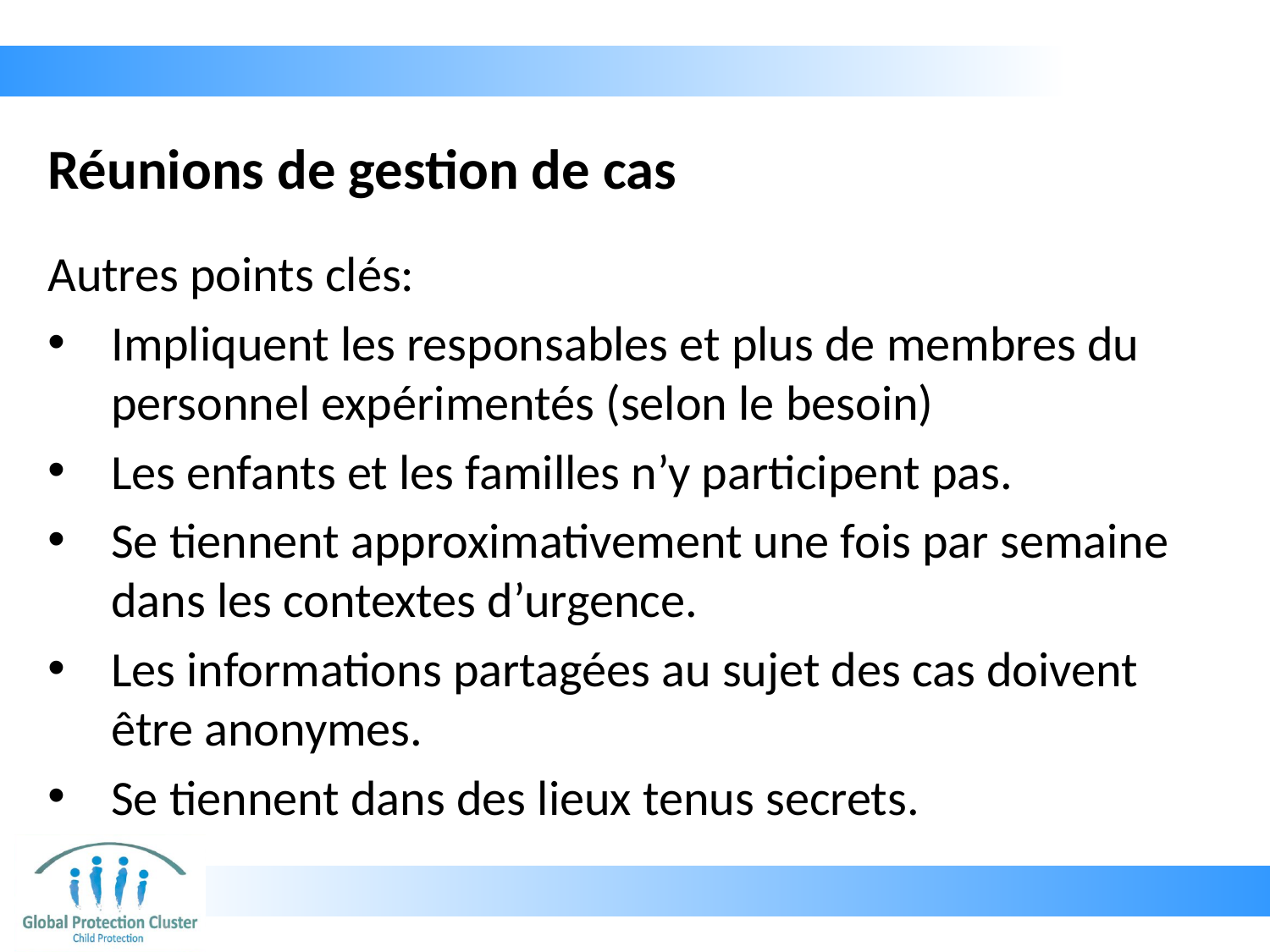

# Réunions de gestion de cas
Autres points clés:
Impliquent les responsables et plus de membres du personnel expérimentés (selon le besoin)
Les enfants et les familles n’y participent pas.
Se tiennent approximativement une fois par semaine dans les contextes d’urgence.
Les informations partagées au sujet des cas doivent être anonymes.
Se tiennent dans des lieux tenus secrets.